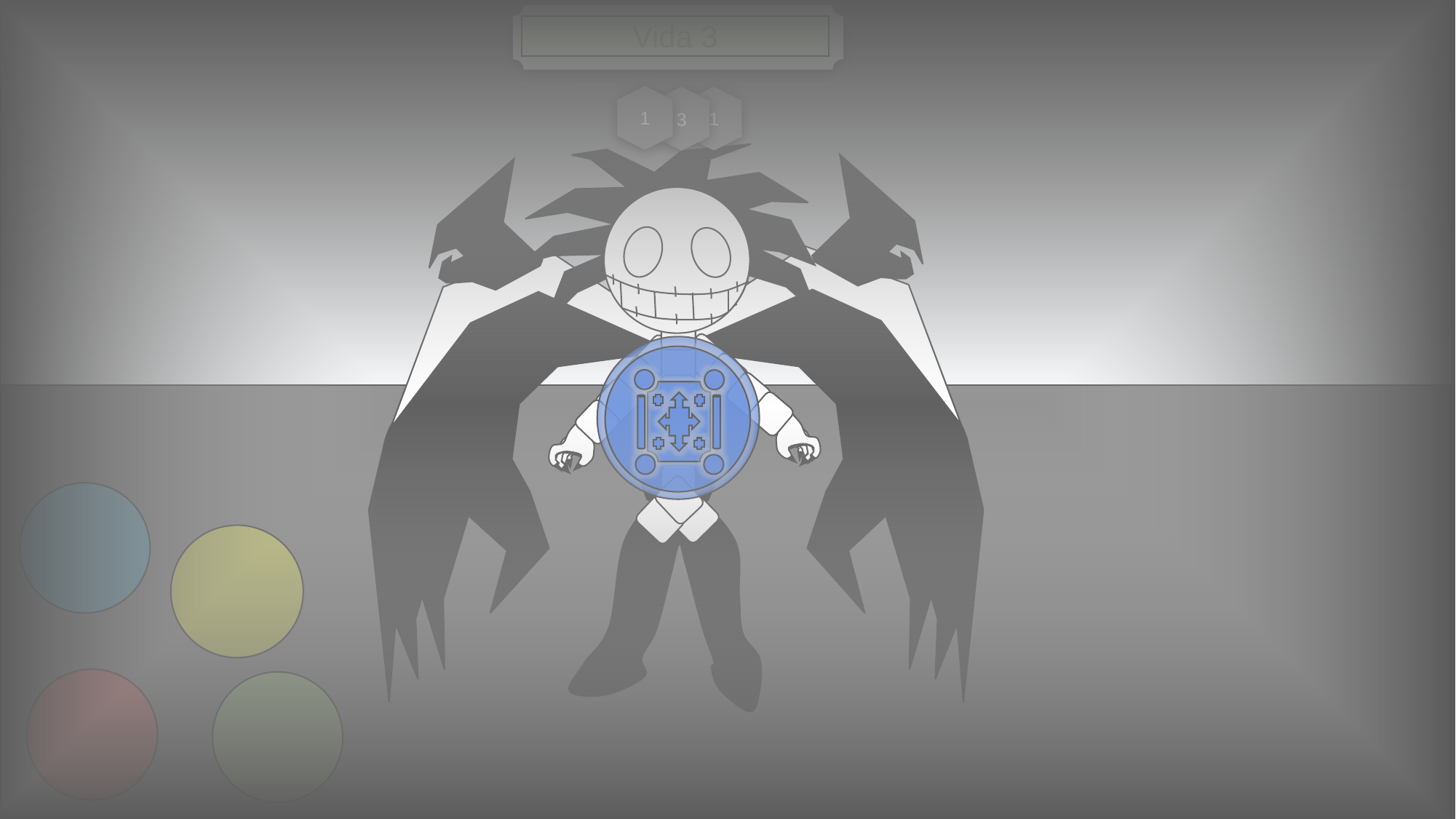

3

Vida 3
1
1
3

1